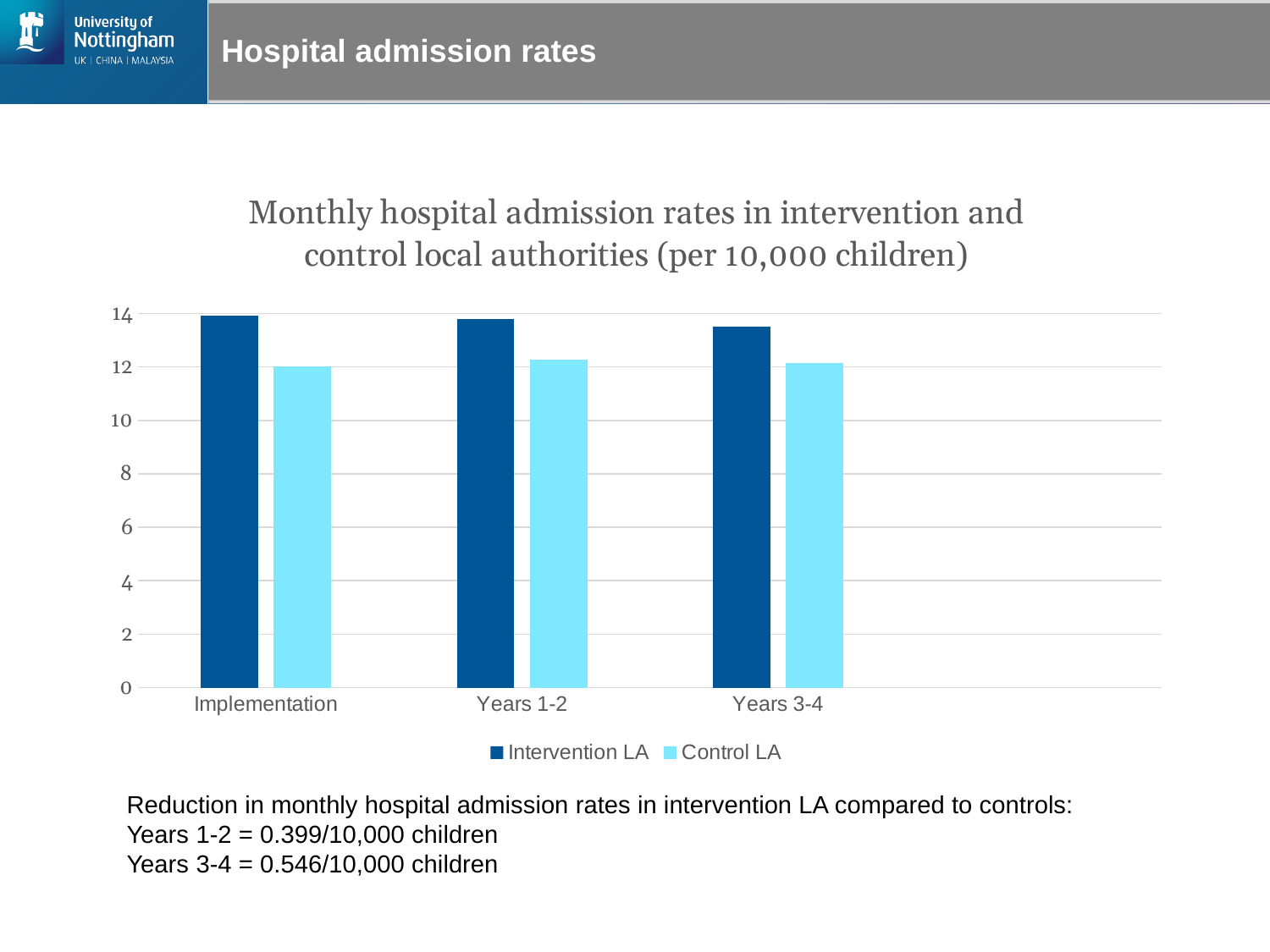

# Hospital admission rates

### Chart: Monthly hospital admission rates in intervention and control local authorities (per 10,000 children)

| Category | Intervention LA | Control LA |
|---|---|---|
| Implementation | 13.92 | 12.009 |
| Years 1-2 | 13.799 | 12.286 |
| Years 3-4 | 13.521 | 12.156 |
Reduction in monthly hospital admission rates in intervention LA compared to controls:
Years 1-2 = 0.399/10,000 children
Years 3-4 = 0.546/10,000 children